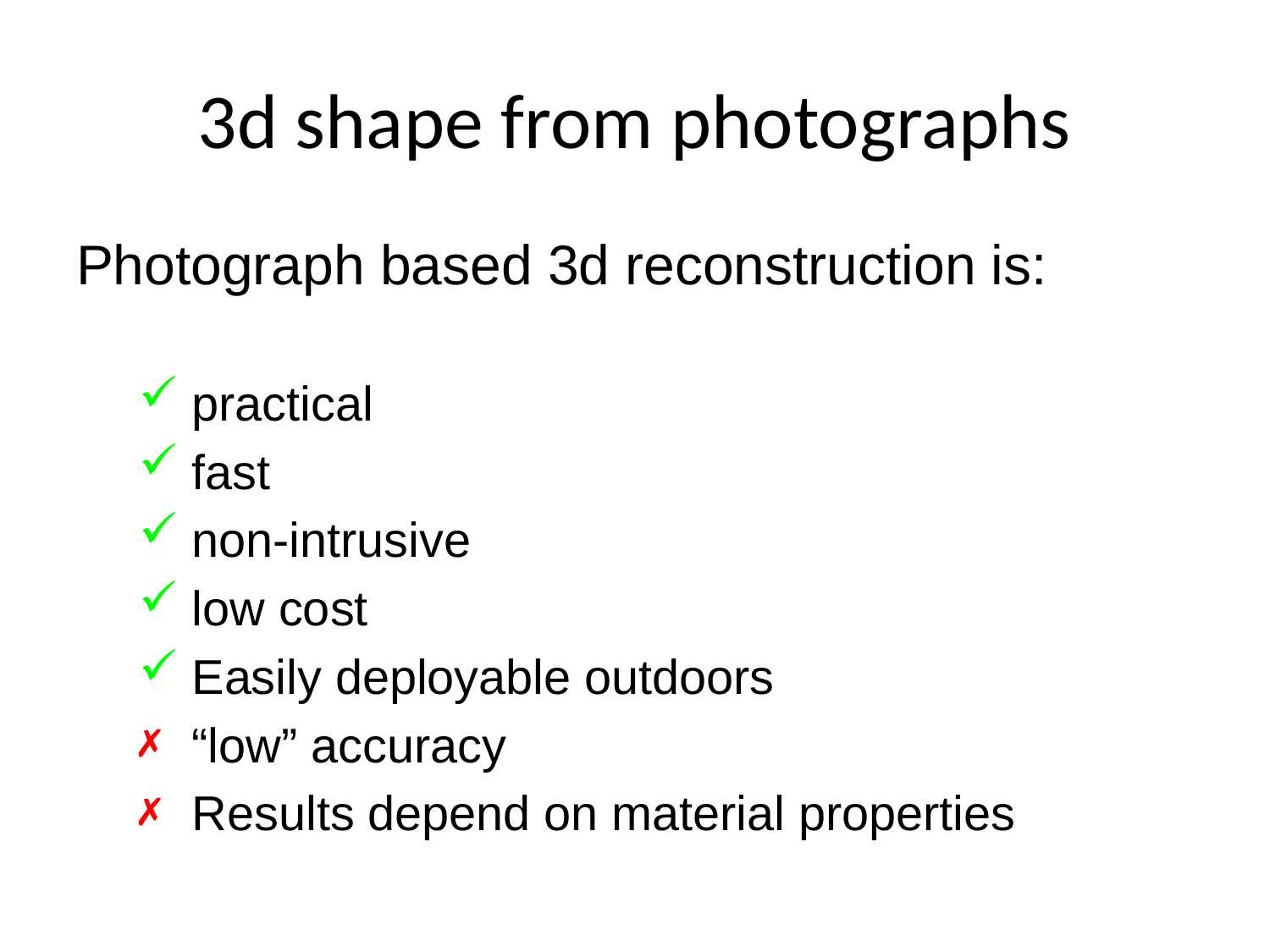

# 3d shape from photographs
Photograph based 3d reconstruction is:
 practical
 fast
 non-intrusive
 low cost
 Easily deployable outdoors
 “low” accuracy
 Results depend on material properties